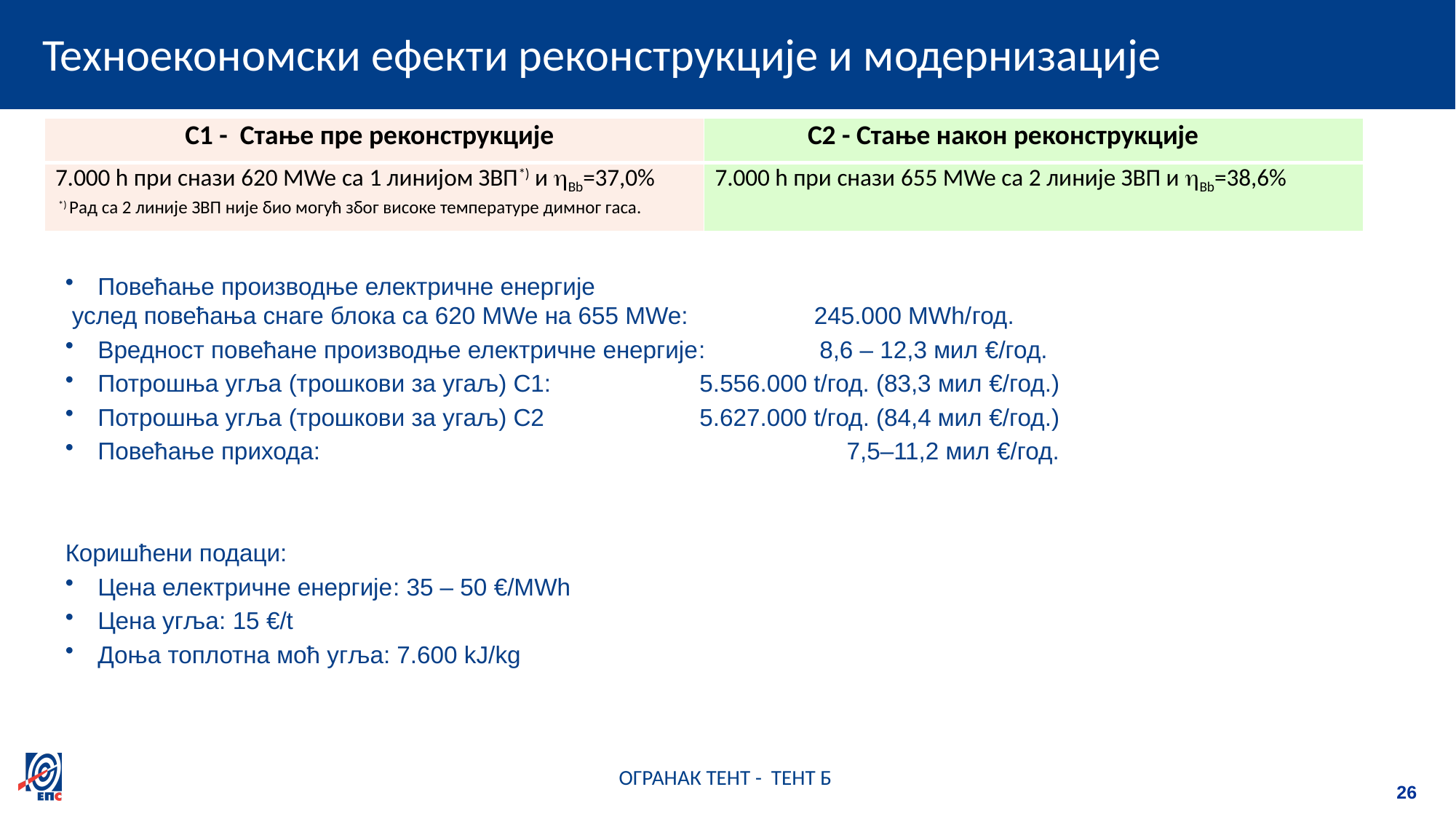

# Техноекономски ефекти реконструкције и модернизације
| С1 - Стање пре реконструкције | С2 - Стање након реконструкције |
| --- | --- |
| 7.000 h при снази 620 MWe са 1 линијом ЗВП\*) и ηBb=37,0% \*) Рад са 2 линије ЗВП није био могућ због високе температуре димног гаса. | 7.000 h при снази 655 MWe са 2 линије ЗВП и ηBb=38,6% |

 Повећање производње електричне енергије
 услед повећања снаге блока са 620 MWe на 655 MWe:	              245.000 MWh/год.
 Вредност повећане производње електричне енергије:                 8,6 – 12,3 мил €/год.
 Потрошња угља (трошкови за угаљ) С1:                      5.556.000 t/год. (83,3 мил €/год.)
 Потрошња угља (трошкови за угаљ) С2                       5.627.000 t/год. (84,4 мил €/год.)
 Повећање прихода:				               7,5–11,2 мил €/год.

Коришћени подаци:
 Цена електричне енергије: 35 – 50 €/MWh
 Цена угља: 15 €/t
 Доња топлотна моћ угља: 7.600 kJ/kg
ОГРАНАК ТЕНТ -  ТЕНТ Б